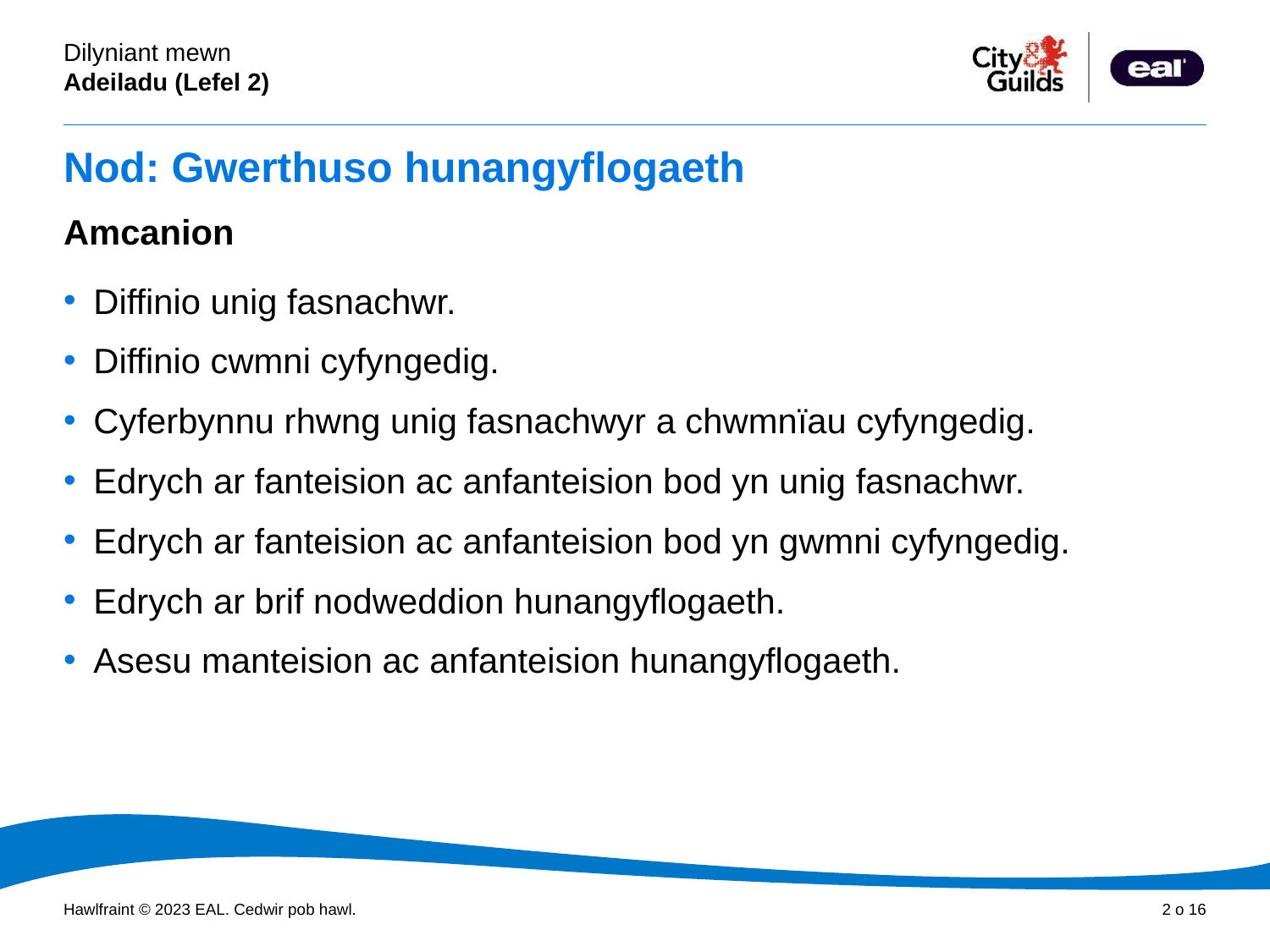

# Nod: Gwerthuso hunangyflogaeth
Amcanion
Diffinio unig fasnachwr.
Diffinio cwmni cyfyngedig.
Cyferbynnu rhwng unig fasnachwyr a chwmnïau cyfyngedig.
Edrych ar fanteision ac anfanteision bod yn unig fasnachwr.
Edrych ar fanteision ac anfanteision bod yn gwmni cyfyngedig.
Edrych ar brif nodweddion hunangyflogaeth.
Asesu manteision ac anfanteision hunangyflogaeth.